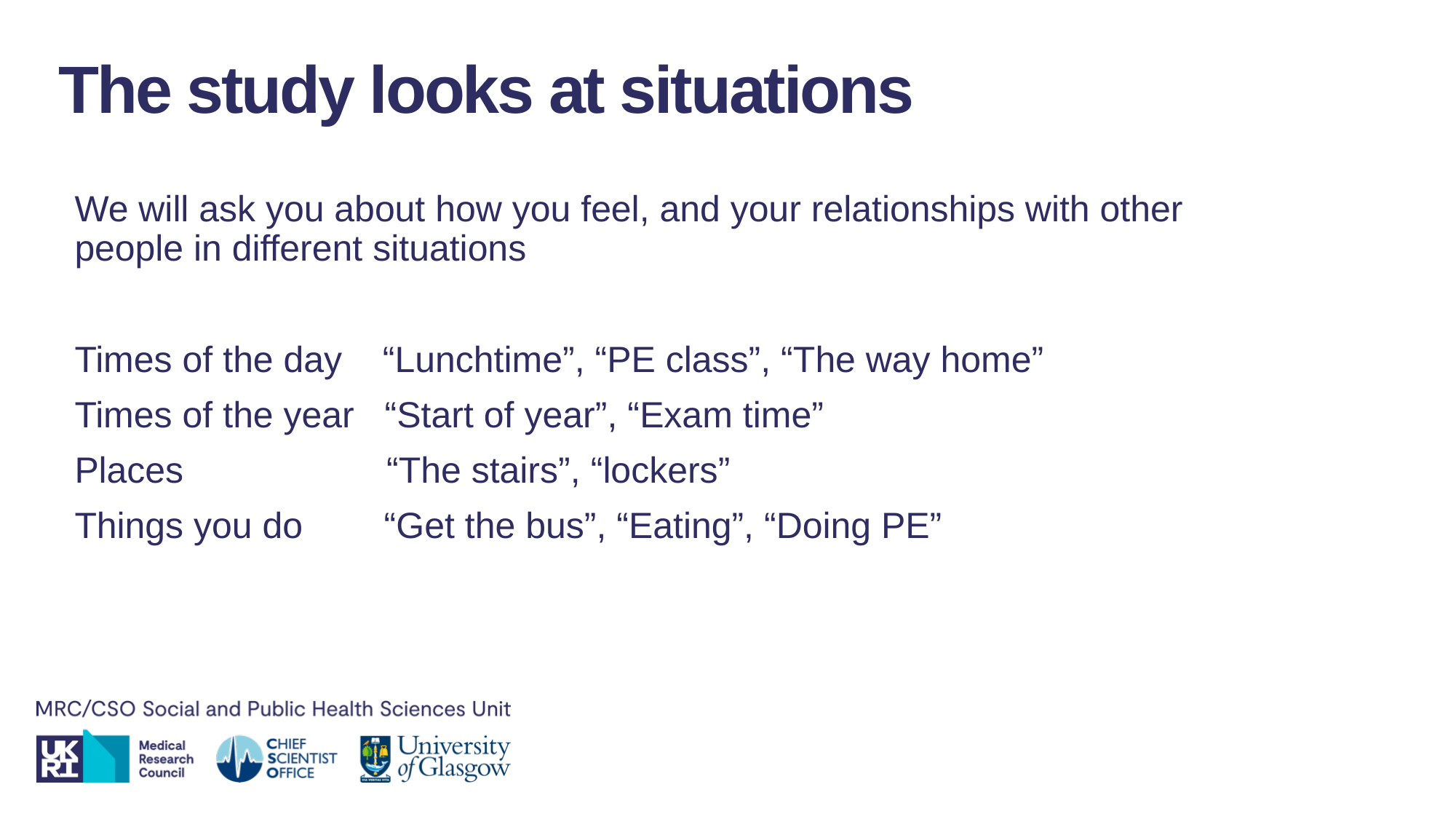

The study looks at situations
We will ask you about how you feel, and your relationships with other people in different situations

Times of the day    “Lunchtime”, “PE class”, “The way home”
Times of the year   “Start of year”, “Exam time”
Places                    “The stairs”, “lockers”
Things you do        “Get the bus”, “Eating”, “Doing PE”